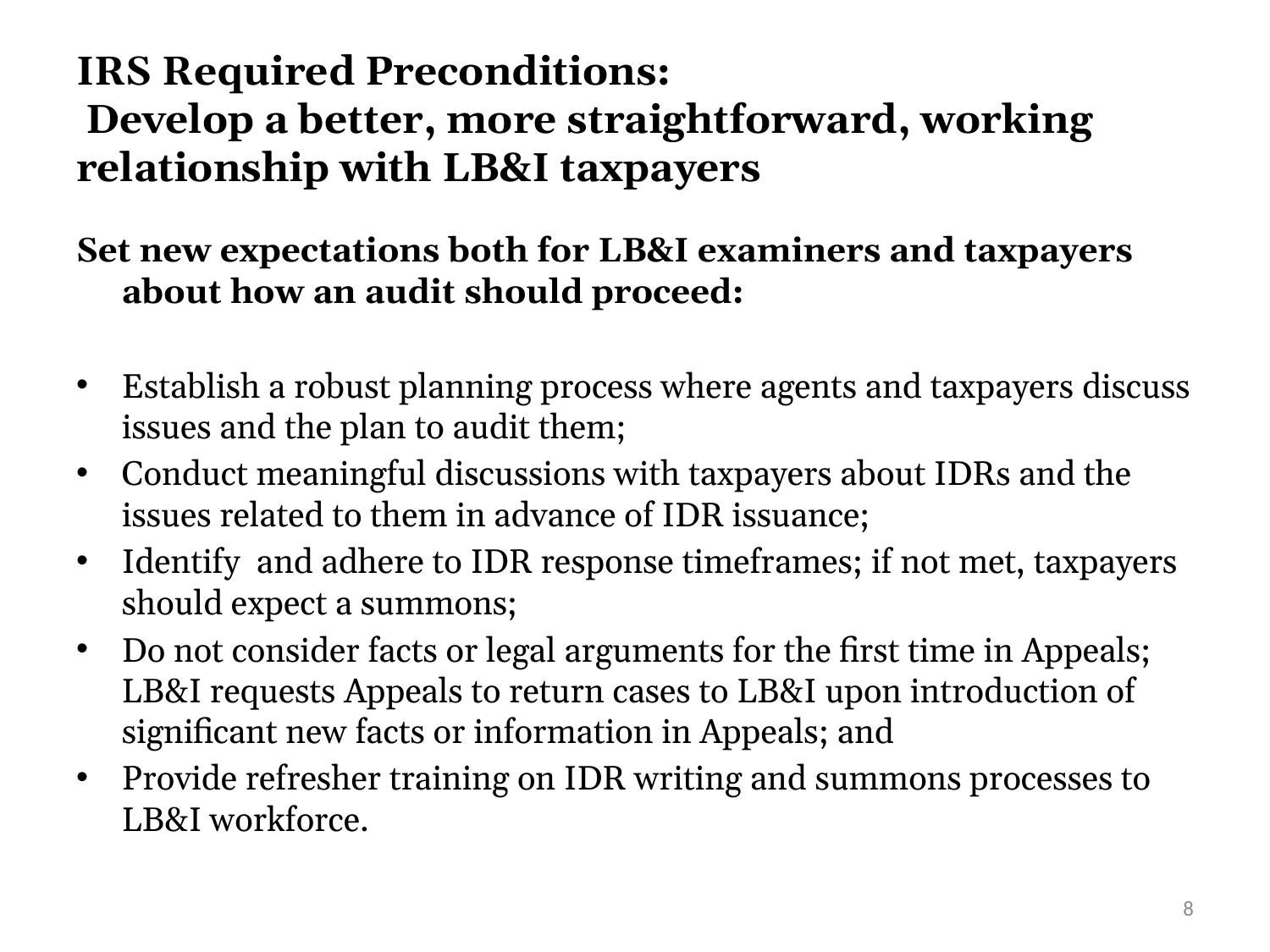

# IRS Required Preconditions: Develop a better, more straightforward, working relationship with LB&I taxpayers
Set new expectations both for LB&I examiners and taxpayers about how an audit should proceed:

Establish a robust planning process where agents and taxpayers discuss issues and the plan to audit them;
Conduct meaningful discussions with taxpayers about IDRs and the issues related to them in advance of IDR issuance;
Identify  and adhere to IDR response timeframes; if not met, taxpayers should expect a summons;
Do not consider facts or legal arguments for the first time in Appeals; LB&I requests Appeals to return cases to LB&I upon introduction of significant new facts or information in Appeals; and
Provide refresher training on IDR writing and summons processes to LB&I workforce.

8